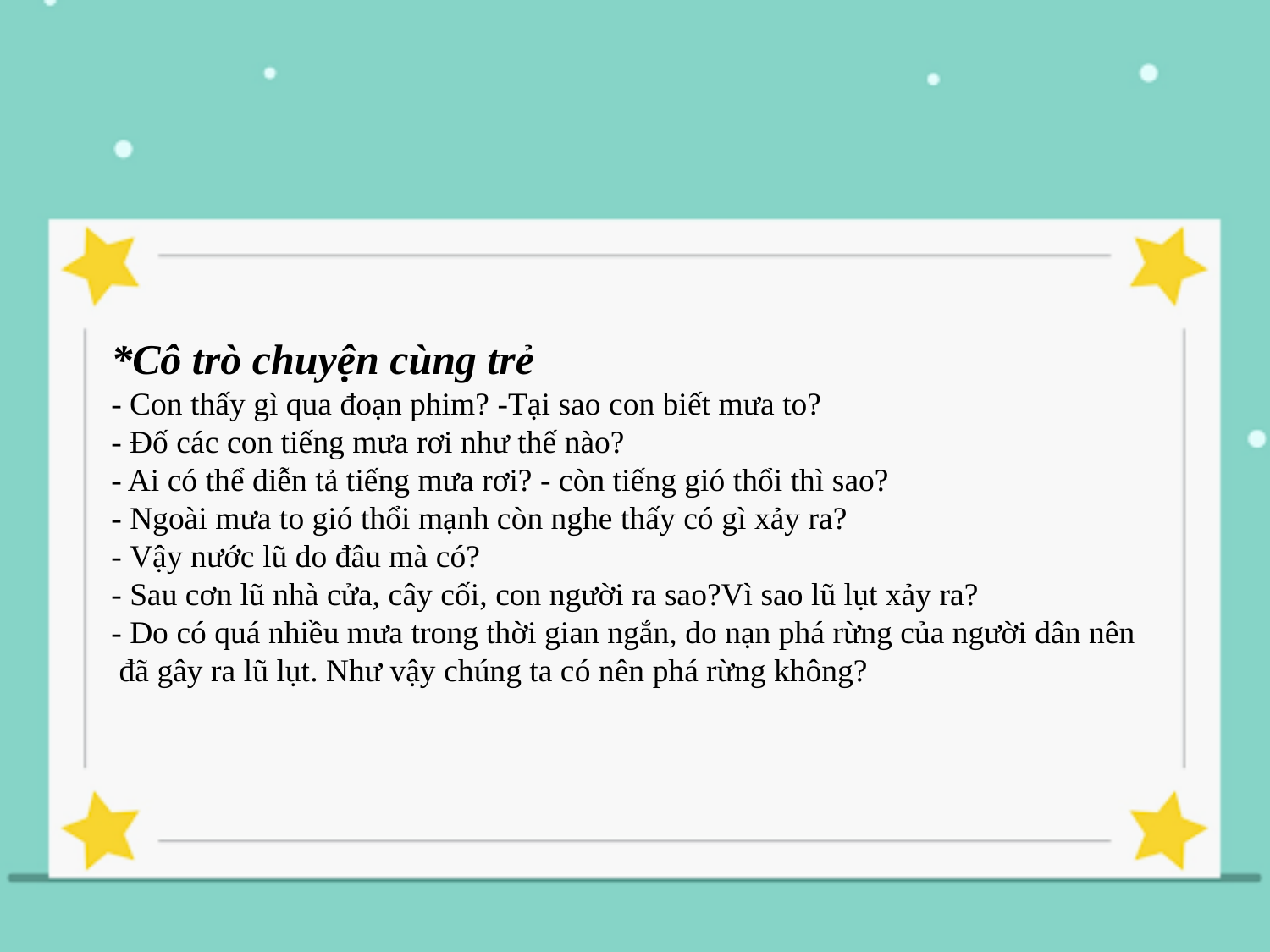

*Cô trò chuyện cùng trẻ
- Con thấy gì qua đoạn phim? -Tại sao con biết mưa to?
- Đố các con tiếng mưa rơi như thế nào?
- Ai có thể diễn tả tiếng mưa rơi? - còn tiếng gió thổi thì sao?
- Ngoài mưa to gió thổi mạnh còn nghe thấy có gì xảy ra?
- Vậy nước lũ do đâu mà có?
- Sau cơn lũ nhà cửa, cây cối, con người ra sao?Vì sao lũ lụt xảy ra?
- Do có quá nhiều mưa trong thời gian ngắn, do nạn phá rừng của người dân nên
 đã gây ra lũ lụt. Như vậy chúng ta có nên phá rừng không?